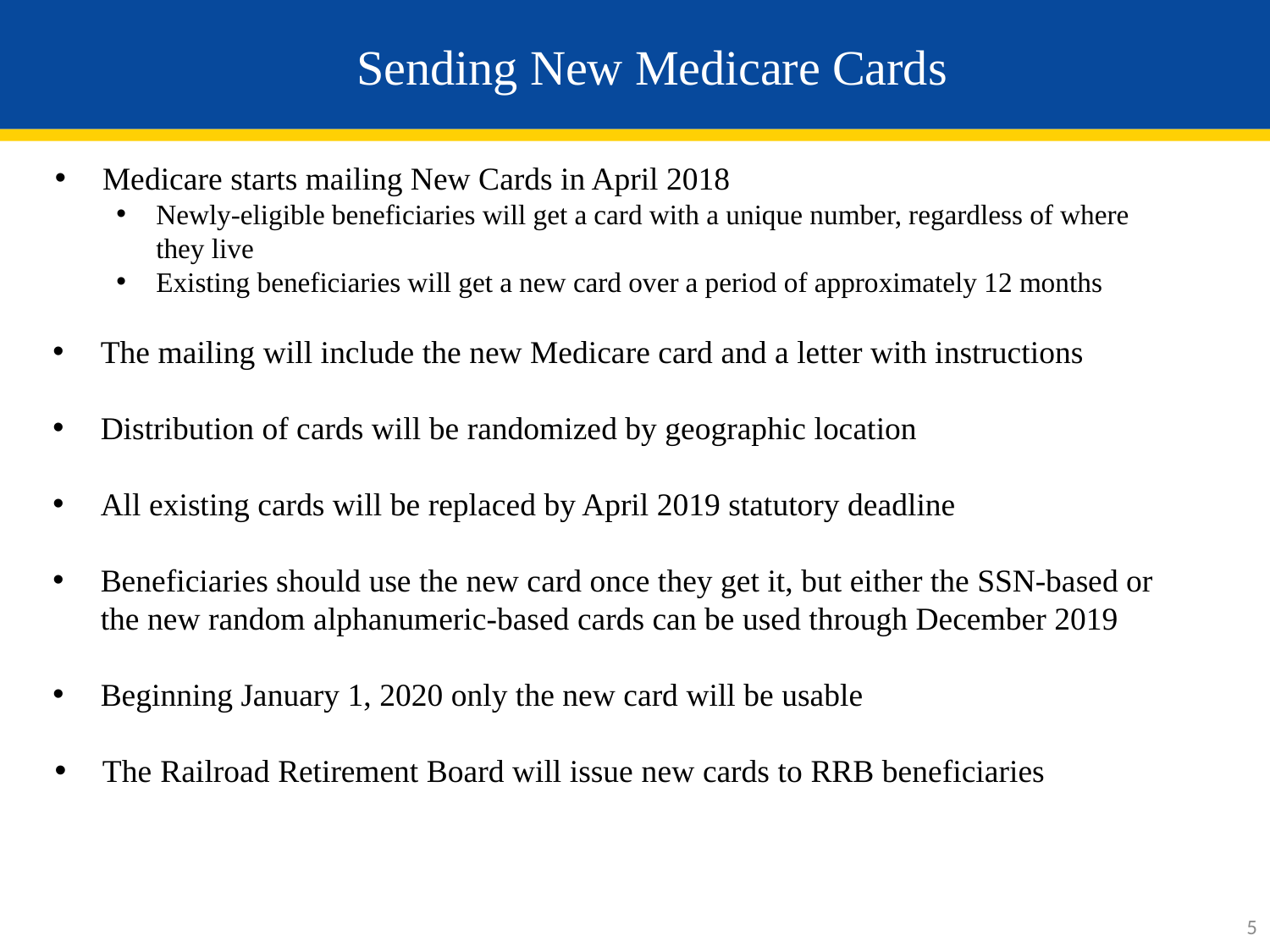

# Sending New Medicare Cards
Medicare starts mailing New Cards in April 2018
Newly-eligible beneficiaries will get a card with a unique number, regardless of where they live
Existing beneficiaries will get a new card over a period of approximately 12 months

The mailing will include the new Medicare card and a letter with instructions

Distribution of cards will be randomized by geographic location

All existing cards will be replaced by April 2019 statutory deadline

Beneficiaries should use the new card once they get it, but either the SSN-based or the new random alphanumeric-based cards can be used through December 2019

Beginning January 1, 2020 only the new card will be usable

The Railroad Retirement Board will issue new cards to RRB beneficiaries
5